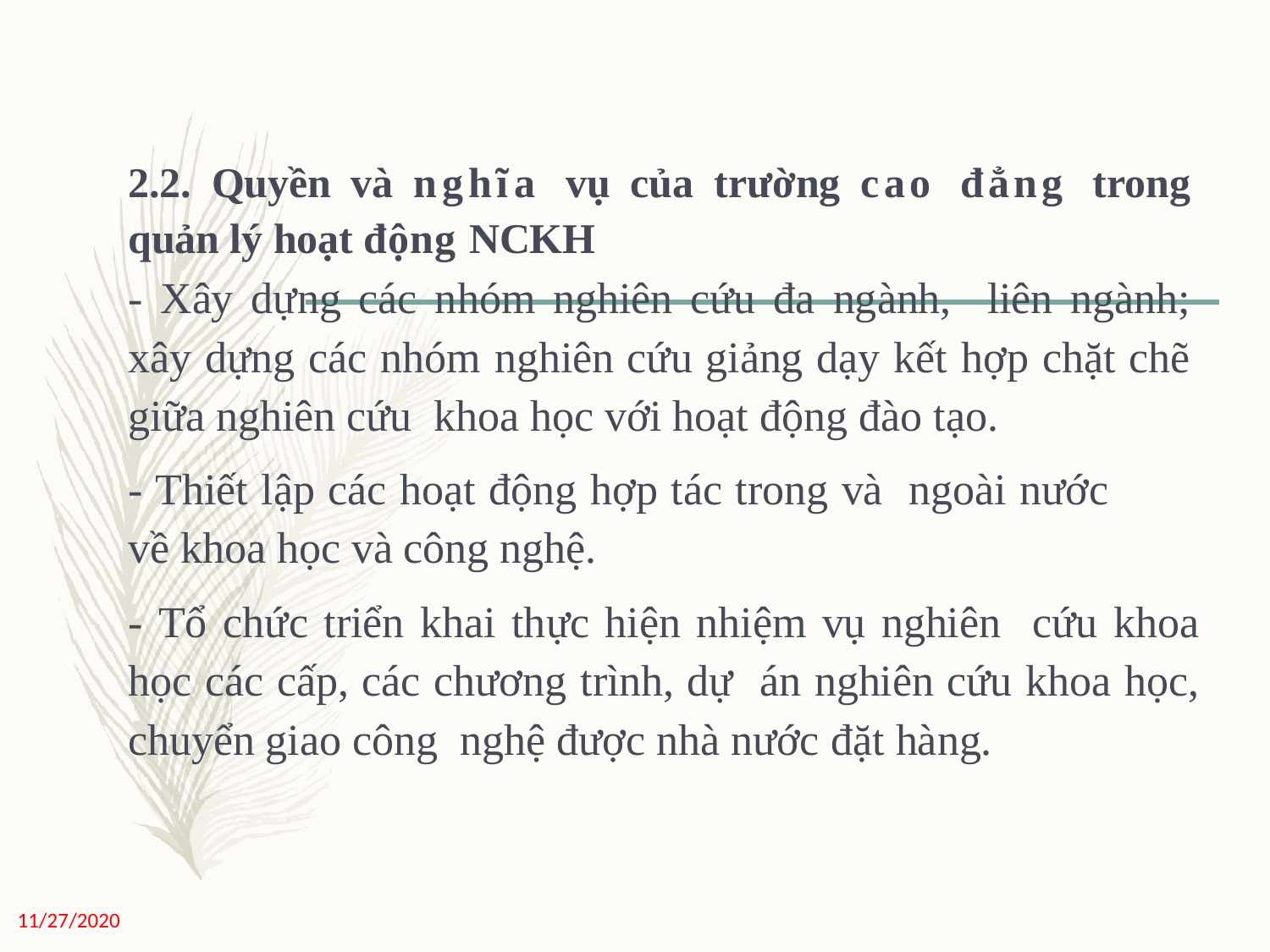

2.2. Quyền và nghĩa vụ của trường cao đẳng trong quản lý hoạt động NCKH
- Xây dựng các nhóm nghiên cứu đa ngành,  liên ngành; xây dựng các nhóm nghiên cứu giảng dạy kết hợp chặt chẽ giữa nghiên cứu  khoa học với hoạt động đào tạo.
- Thiết lập các hoạt động hợp tác trong và  ngoài nước về khoa học và công nghệ.
- Tổ chức triển khai thực hiện nhiệm vụ nghiên  cứu khoa học các cấp, các chương trình, dự  án nghiên cứu khoa học, chuyển giao công  nghệ được nhà nước đặt hàng.
11/27/2020